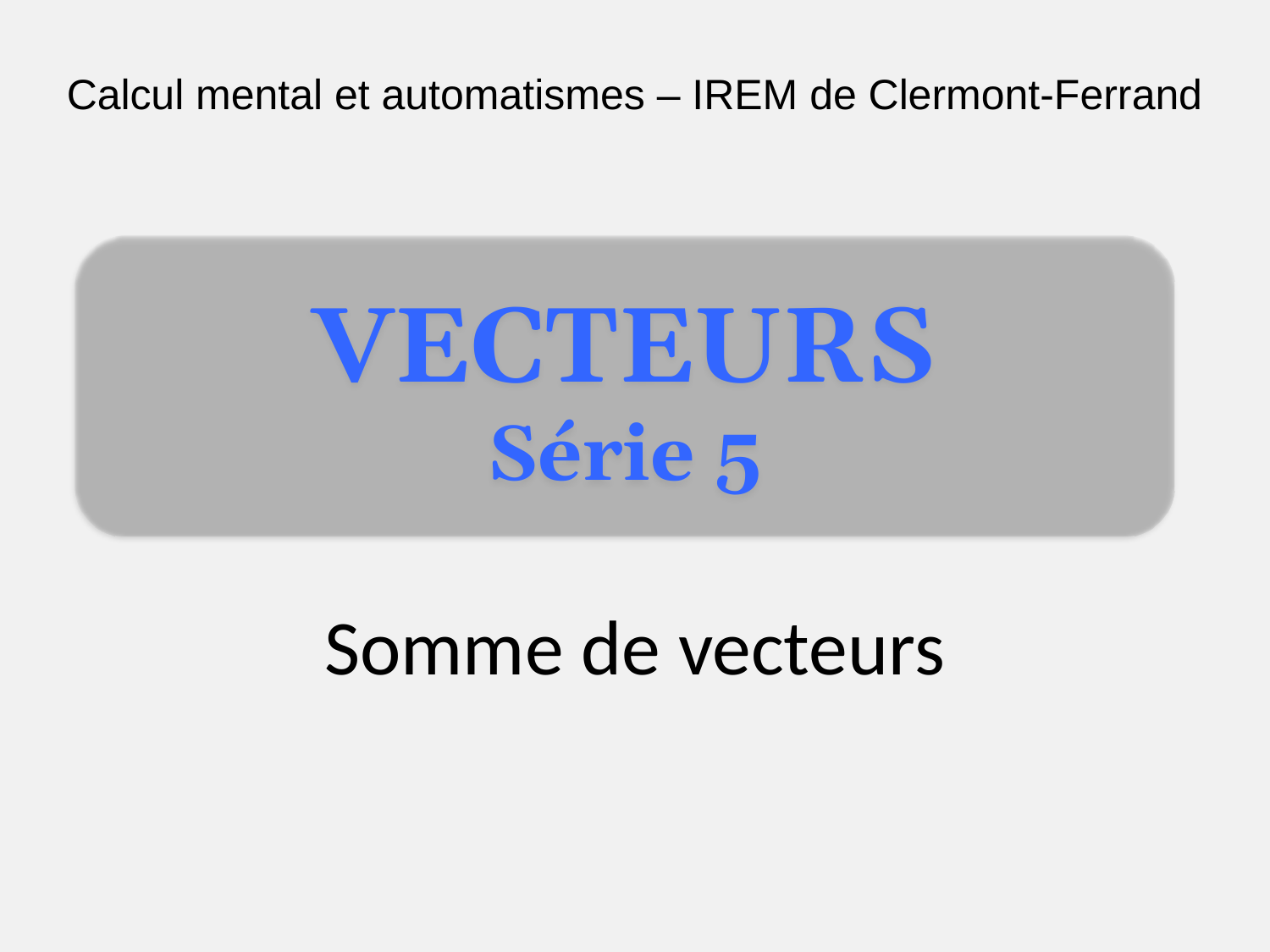

Calcul mental et automatismes – IREM de Clermont-Ferrand
vecteurs
Série 5
# Somme de vecteurs